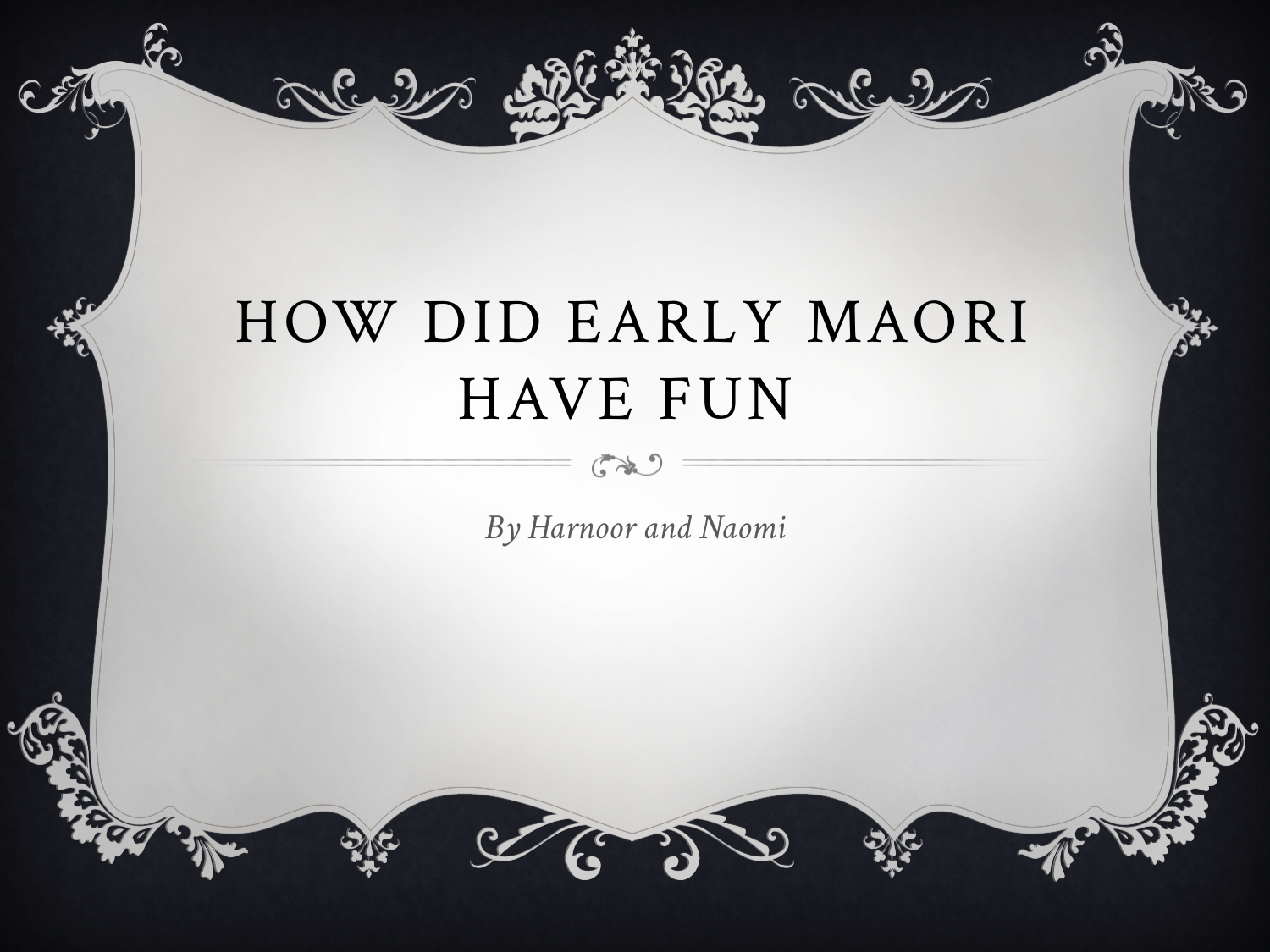

# How did early Maori have fun
By Harnoor and Naomi